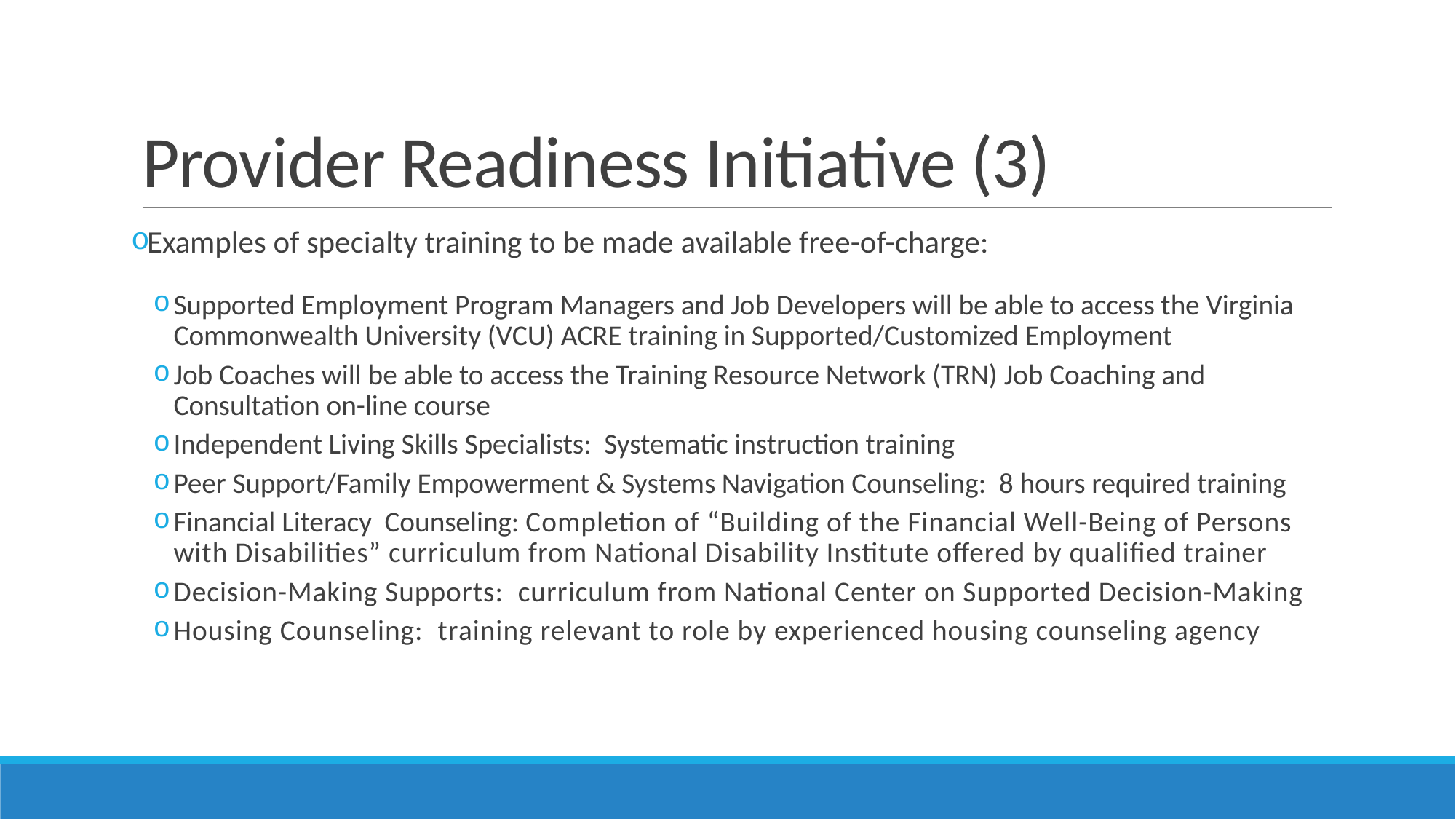

# Provider Readiness Initiative (3)
Examples of specialty training to be made available free-of-charge:

Supported Employment Program Managers and Job Developers will be able to access the Virginia Commonwealth University (VCU) ACRE training in Supported/Customized Employment
Job Coaches will be able to access the Training Resource Network (TRN) Job Coaching and Consultation on-line course
Independent Living Skills Specialists:  Systematic instruction training
Peer Support/Family Empowerment & Systems Navigation Counseling:  8 hours required training
Financial Literacy  Counseling: Completion of “Building of the Financial Well-Being of Persons with Disabilities” curriculum from National Disability Institute offered by qualified trainer
Decision-Making Supports:  curriculum from National Center on Supported Decision-Making
Housing Counseling:  training relevant to role by experienced housing counseling agency